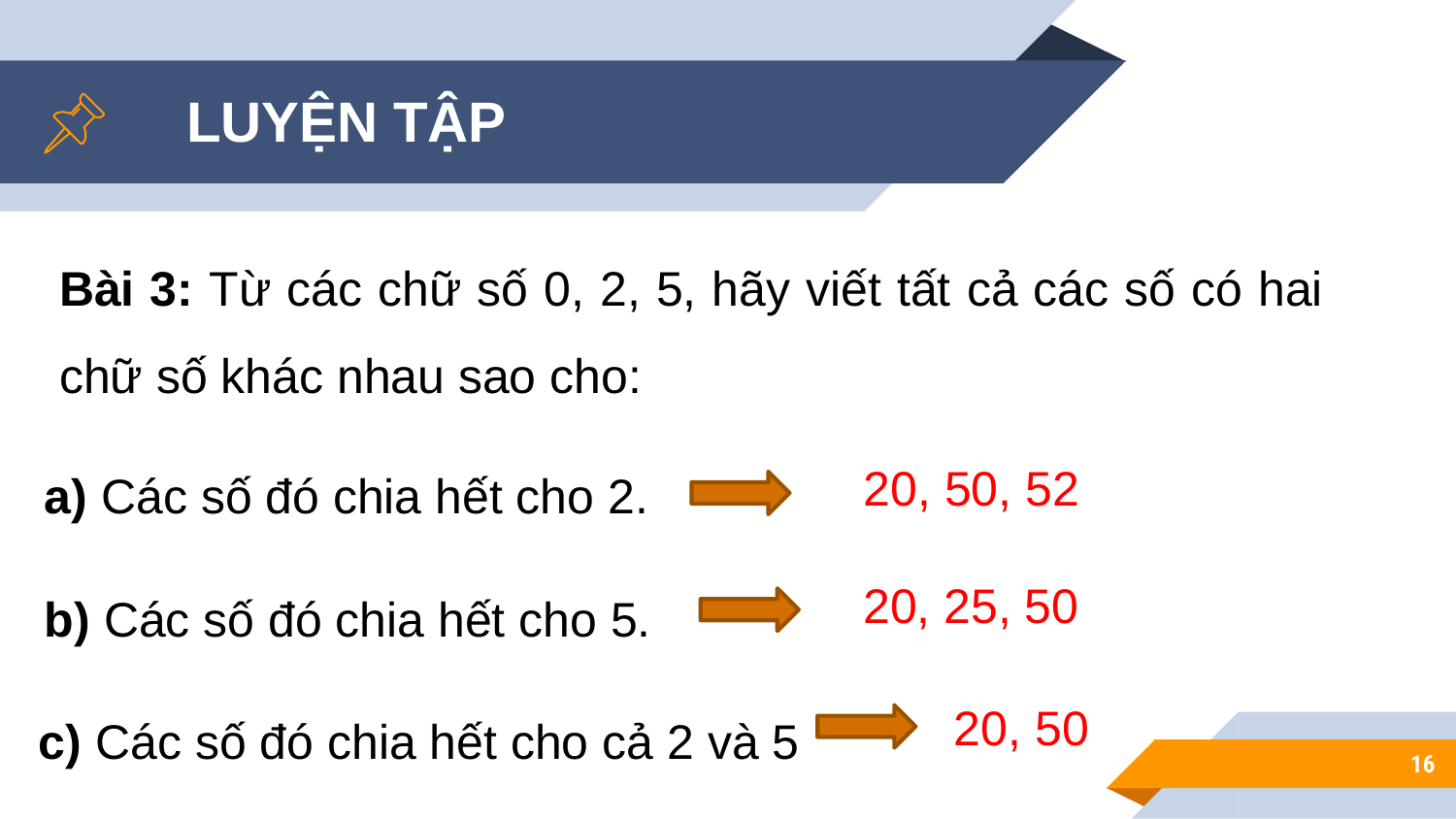

LUYỆN TẬP

Bài 3: Từ các chữ số 0, 2, 5, hãy viết tất cả các số có hai chữ số khác nhau sao cho:
a) Các số đó chia hết cho 2.
20, 50, 52

b) Các số đó chia hết cho 5.
20, 25, 50

c) Các số đó chia hết cho cả 2 và 5
20, 50

16